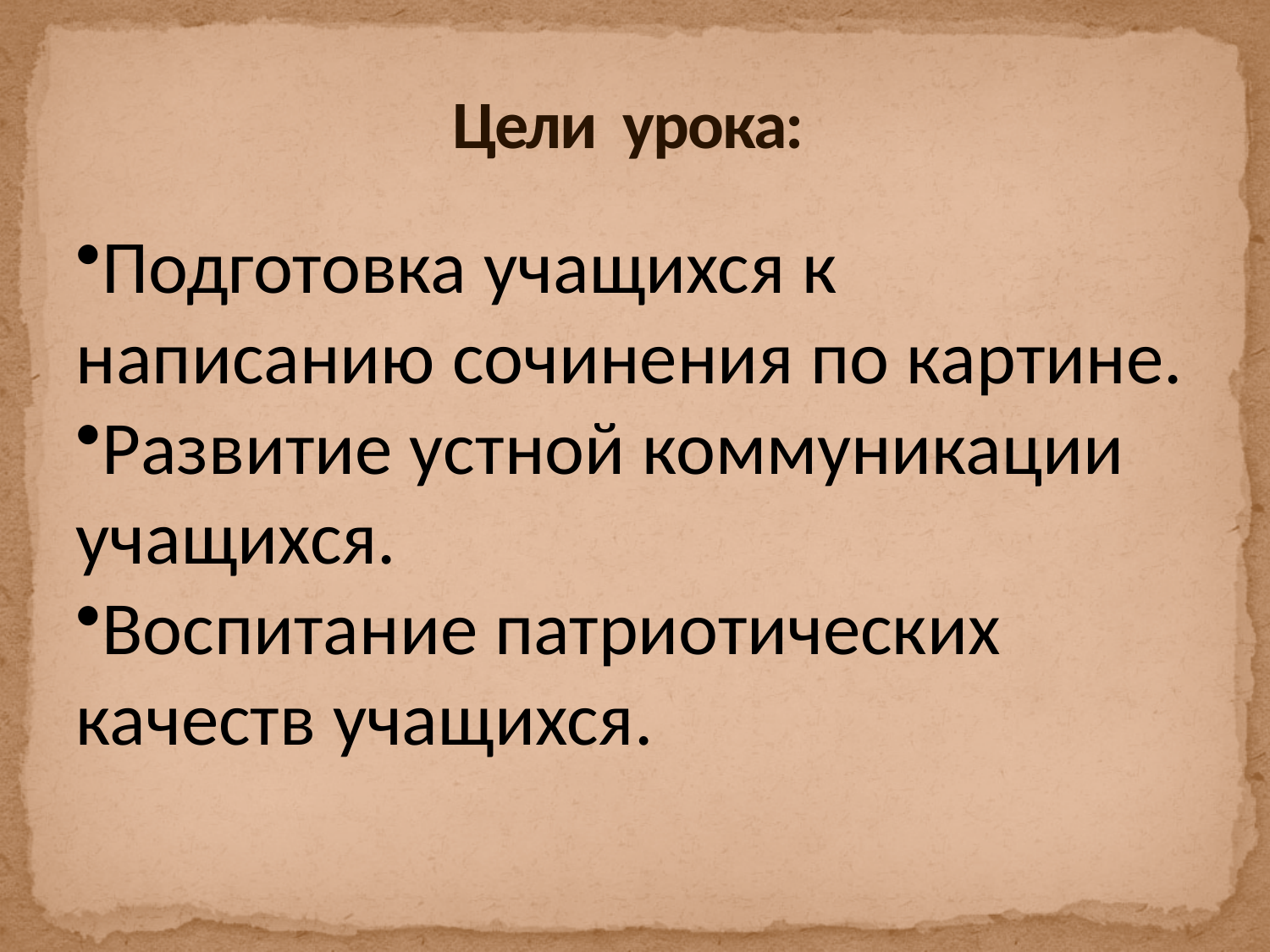

# Цели  урока:
Подготовка учащихся к написанию сочинения по картине.
Развитие устной коммуникации учащихся.
Воспитание патриотических качеств учащихся.